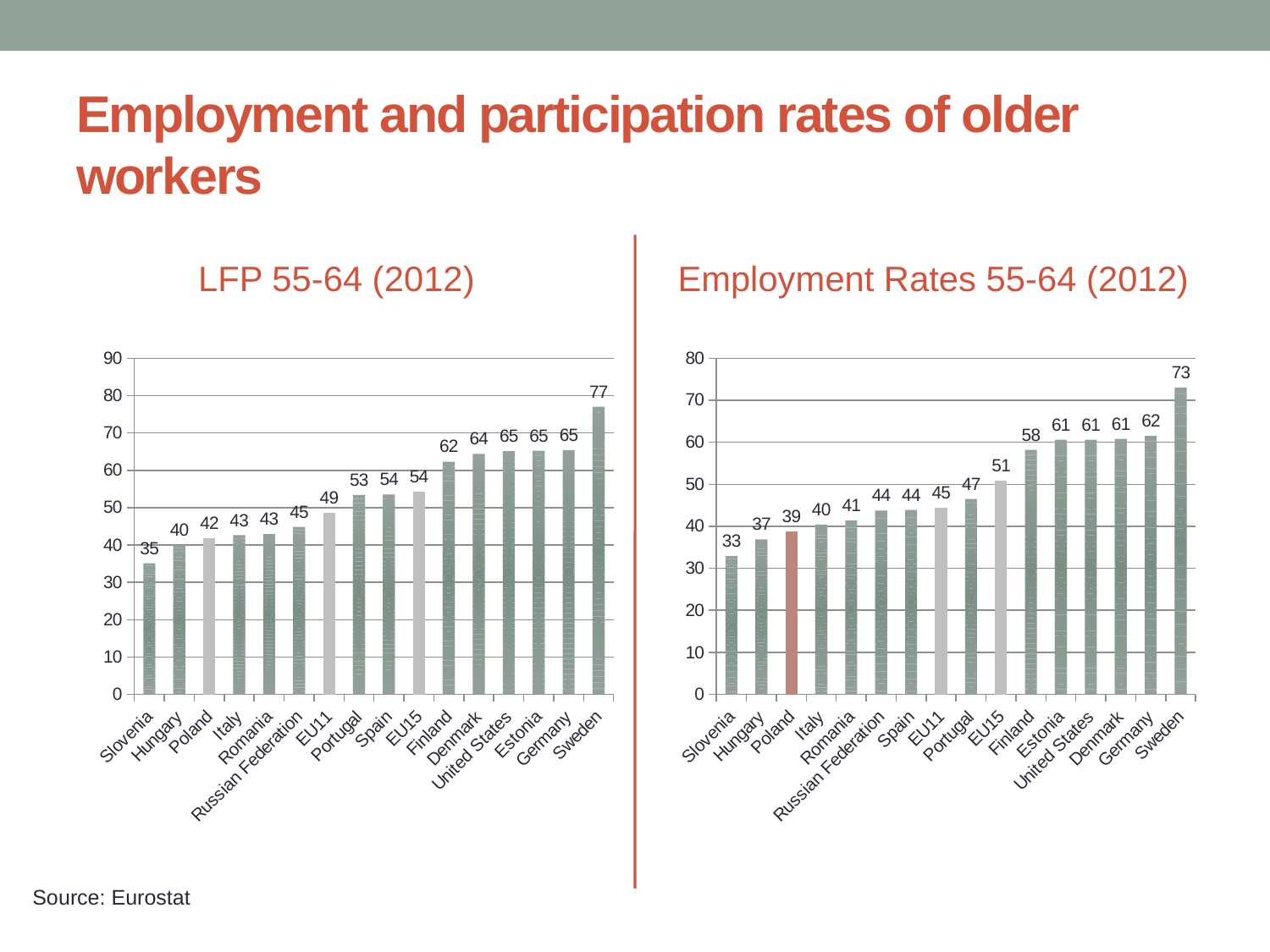

# Employment and participation rates of older workers
LFP 55-64 (2012)
Employment Rates 55-64 (2012)

### Chart

| Category |  |
|---|---|
| Slovenia | 35.1 |
| Hungary | 40.0 |
| Poland | 41.8 |
| Italy | 42.6 |
| Romania | 42.9 |
| Russian Federation | 44.86126 |
| EU11 | 48.6 |
| Portugal | 53.4 |
| Spain | 53.5 |
| EU15 | 54.3 |
| Finland | 62.3 |
| Denmark | 64.4 |
| United States | 65.1 |
| Estonia | 65.2 |
| Germany | 65.4 |
| Sweden | 77.0 |

### Chart

| Category |  |
|---|---|
| Slovenia | 32.9 |
| Hungary | 36.9 |
| Poland | 38.7 |
| Italy | 40.4 |
| Romania | 41.4 |
| Russian Federation | 43.72167 |
| Spain | 43.9 |
| EU11 | 44.5 |
| Portugal | 46.5 |
| EU15 | 50.9 |
| Finland | 58.2 |
| Estonia | 60.6 |
| United States | 60.6 |
| Denmark | 60.8 |
| Germany | 61.5 |
| Sweden | 73.0 |
Source: Eurostat